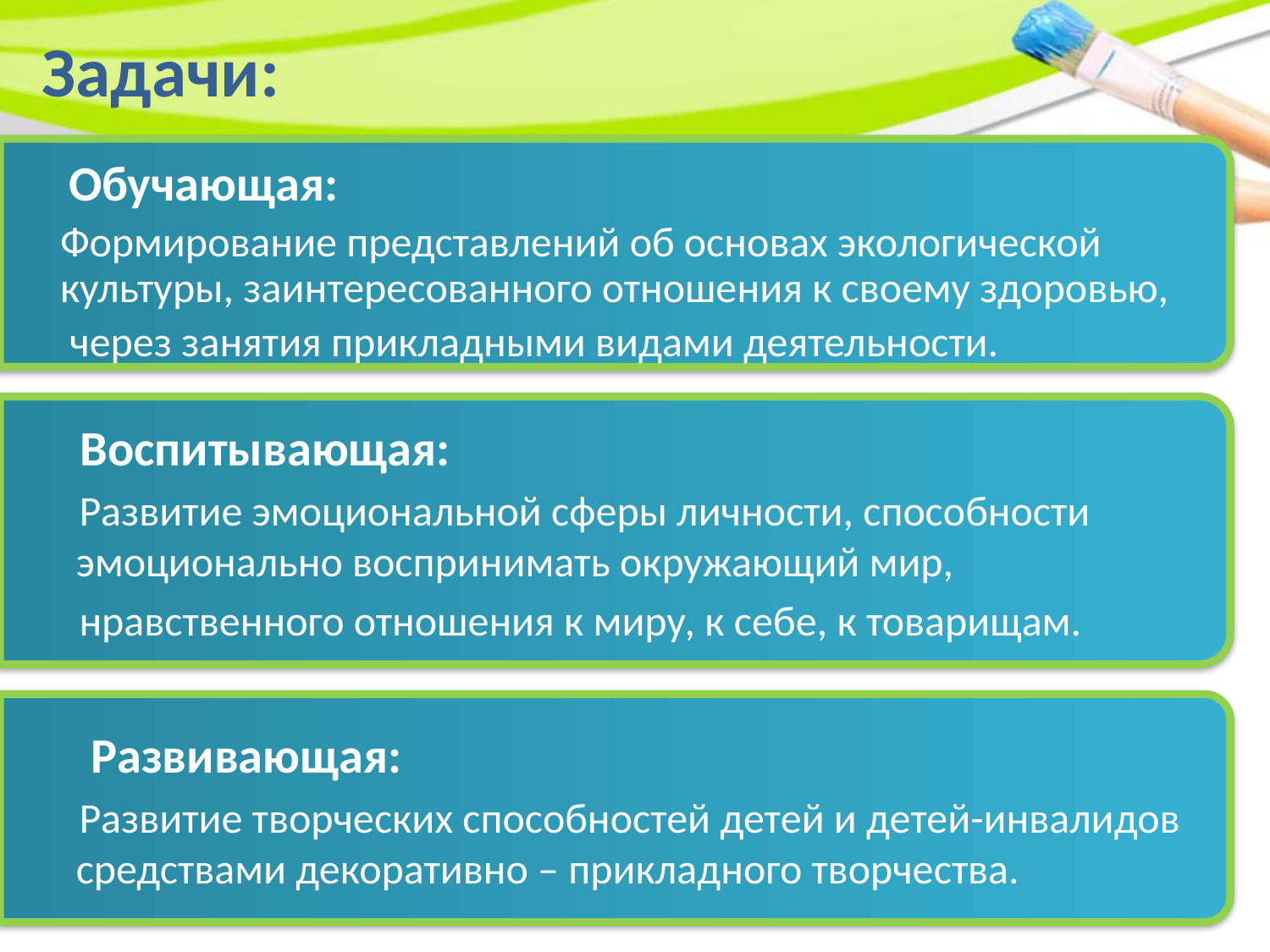

Обучающая:
     Формирование представлений об основах экологической культуры, заинтересованного отношения к своему здоровью,
      через занятия прикладными видами деятельности.

      Воспитывающая:
       Развитие эмоциональной сферы личности, способности эмоционально воспринимать окружающий мир,
       нравственного отношения к миру, к себе, к товарищам.
Задачи:

       Развивающая:
       Развитие творческих способностей детей и детей-инвалидов средствами декоративно – прикладного творчества.